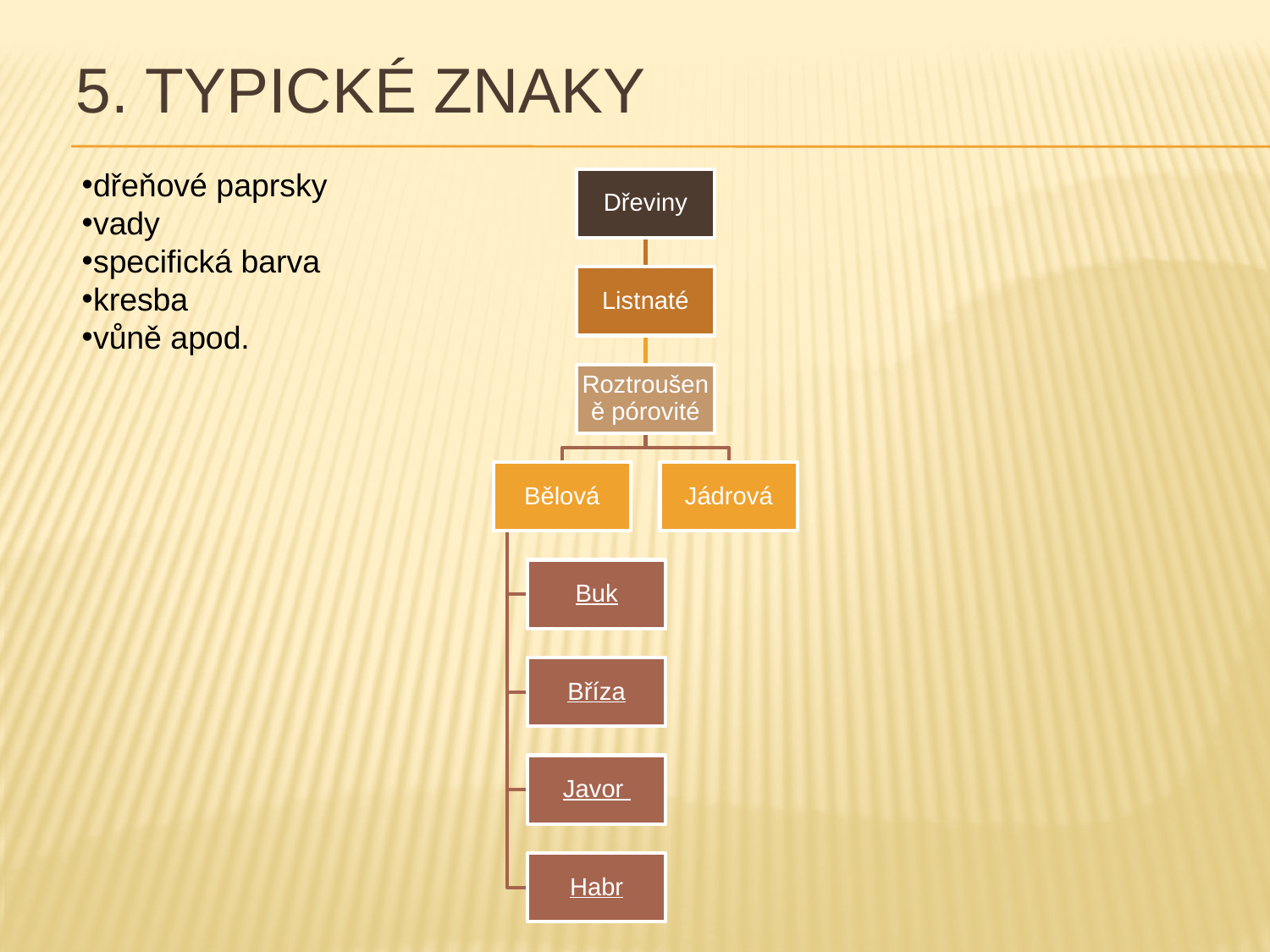

# 5. Typické znaky
dřeňové paprsky
vady
specifická barva
kresba
vůně apod.
Dřeviny
Listnaté
Roztroušeně pórovité
Bělová
Buk
Bříza
Javor
Habr
Jádrová